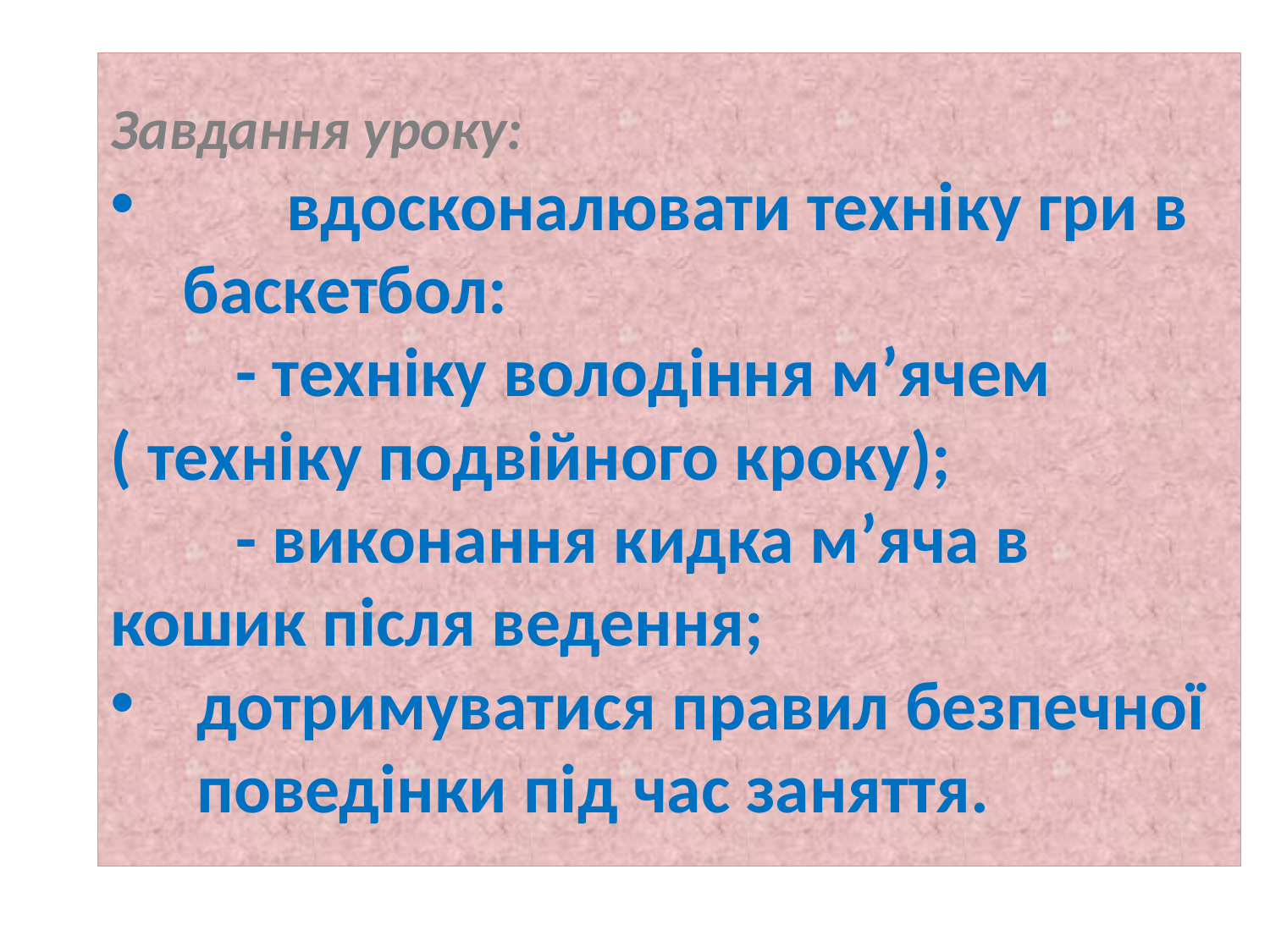

Завдання уроку:
	вдосконалювати техніку гри в  баскетбол:
        - техніку володіння м’ячем ( техніку подвійного кроку);
        - виконання кидка м’яча в кошик після ведення;
дотримуватися правил безпечної поведінки під час заняття.